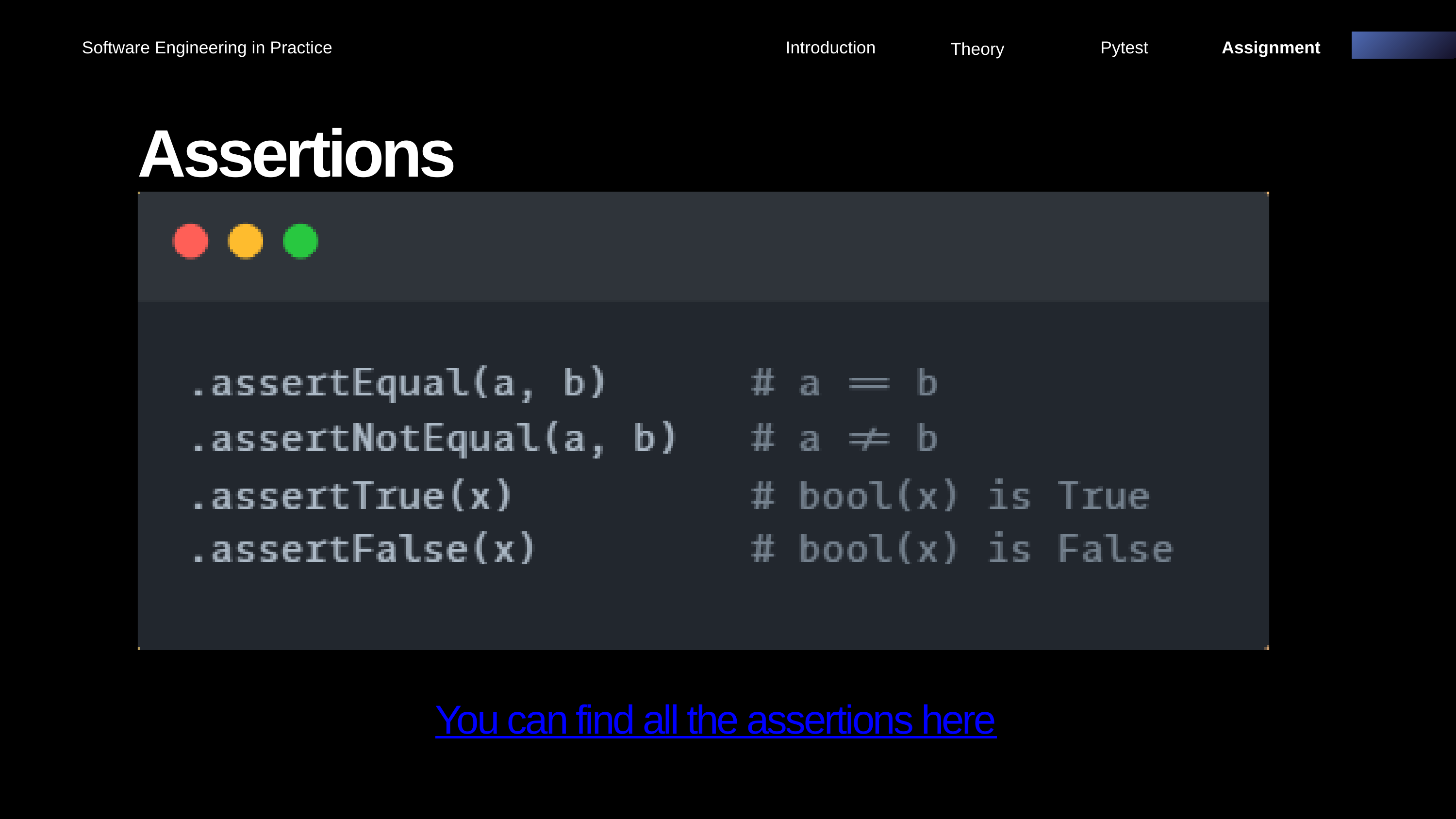

Software Engineering in Practice
Introduction
Pytest
Assignment
Theory
Assertions

You can find all the assertions here